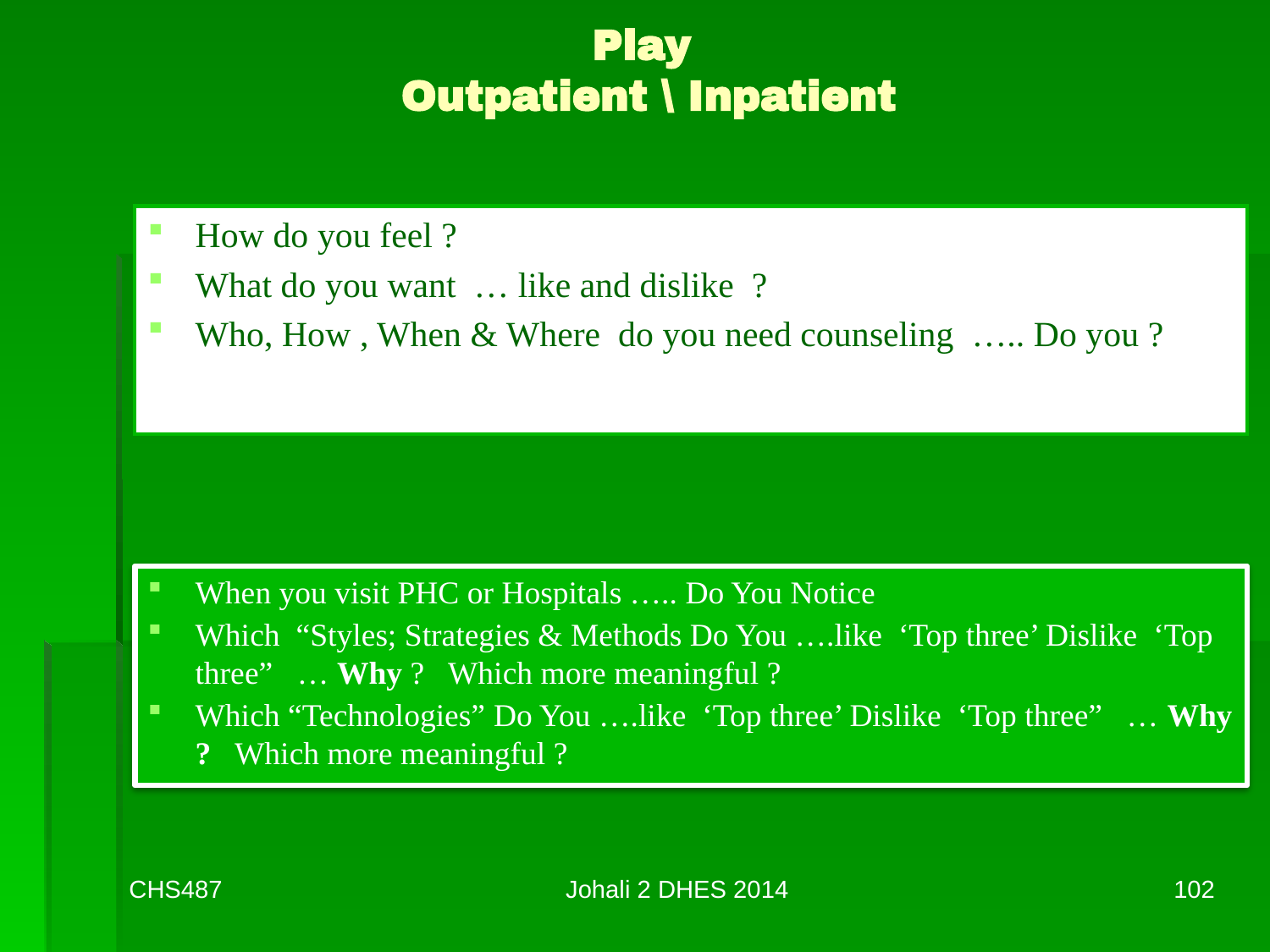

# Play Outpatient \ Inpatient
How do you feel ?
What do you want  … like and dislike  ?
Who, How , When & Where  do you need counseling  ….. Do you ?

When you visit PHC or Hospitals ….. Do You Notice
Which  “Styles; Strategies & Methods Do You ….like  ‘Top three’ Dislike  ‘Top three”   … Why ?   Which more meaningful ?
Which “Technologies” Do You ….like  ‘Top three’ Dislike  ‘Top three”   … Why ?   Which more meaningful ?

CHS487
Johali 2 DHES 2014
102